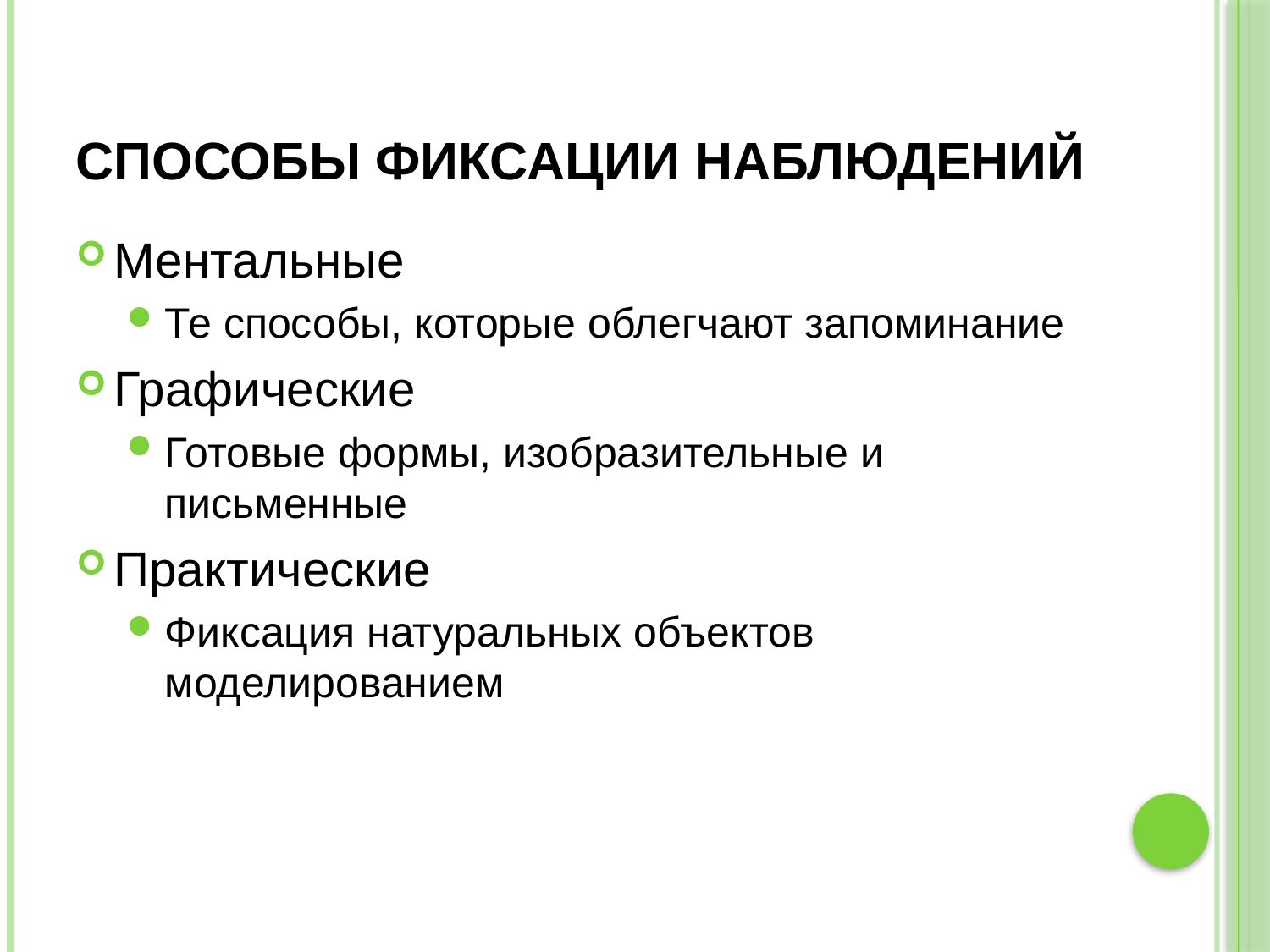

# Способы фиксации наблюдений
Ментальные
Те способы, которые облегчают запоминание
Графические
Готовые формы, изобразительные и письменные
Практические
Фиксация натуральных объектов моделированием